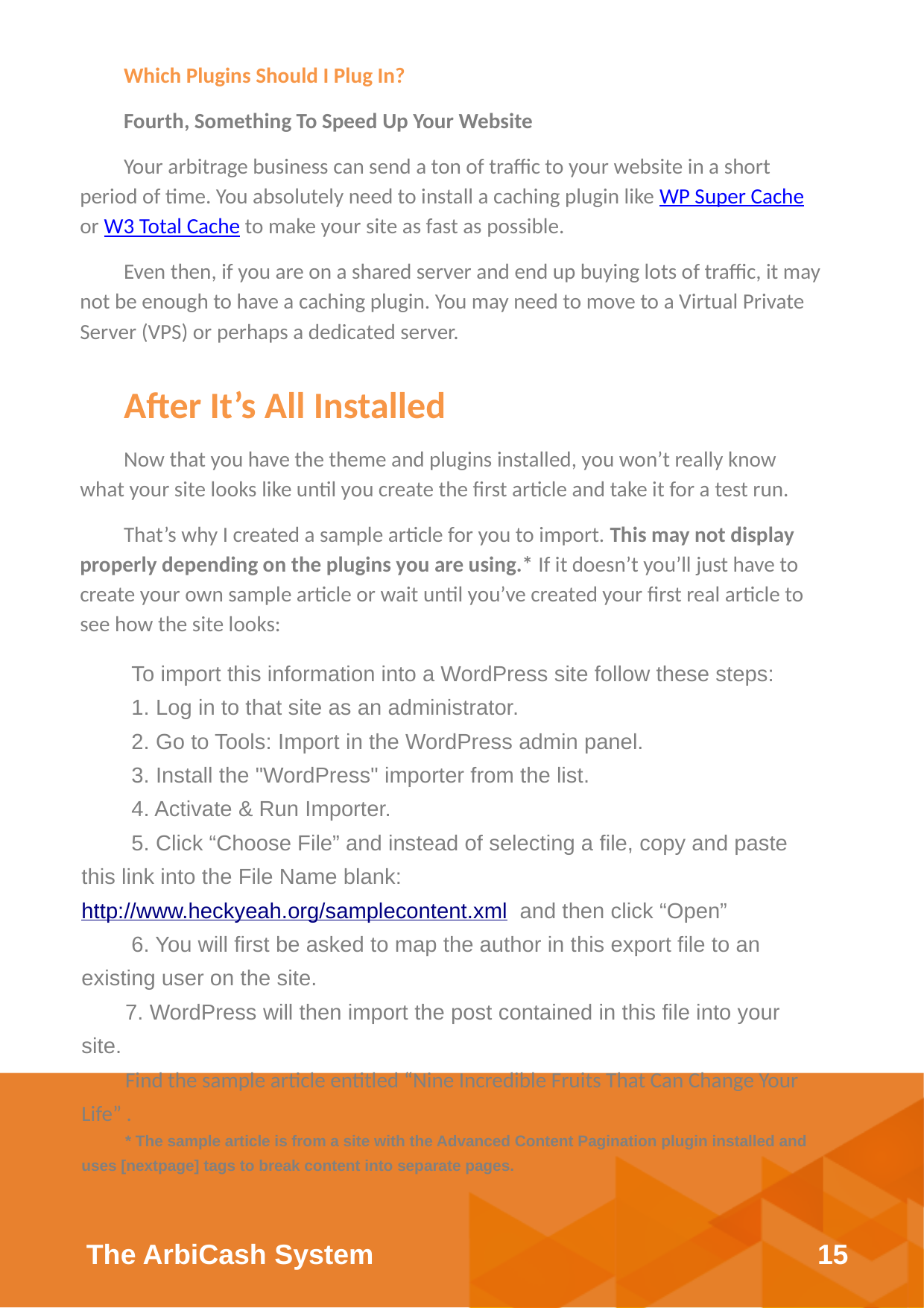

Which Plugins Should I Plug In?
Fourth, Something To Speed Up Your Website
Your arbitrage business can send a ton of traffic to your website in a short period of time. You absolutely need to install a caching plugin like WP Super Cache or W3 Total Cache to make your site as fast as possible.
Even then, if you are on a shared server and end up buying lots of traffic, it may not be enough to have a caching plugin. You may need to move to a Virtual Private Server (VPS) or perhaps a dedicated server.

After It’s All Installed
Now that you have the theme and plugins installed, you won’t really know what your site looks like until you create the first article and take it for a test run.
That’s why I created a sample article for you to import. This may not display properly depending on the plugins you are using.* If it doesn’t you’ll just have to create your own sample article or wait until you’ve created your first real article to see how the site looks:
 To import this information into a WordPress site follow these steps:
 1. Log in to that site as an administrator.
 2. Go to Tools: Import in the WordPress admin panel.
 3. Install the "WordPress" importer from the list.
 4. Activate & Run Importer.
 5. Click “Choose File” and instead of selecting a file, copy and paste this link into the File Name blank: http://www.heckyeah.org/samplecontent.xml  and then click “Open”
 6. You will first be asked to map the author in this export file to an existing user on the site.
7. WordPress will then import the post contained in this file into your site.
Find the sample article entitled “Nine Incredible Fruits That Can Change Your Life” .
* The sample article is from a site with the Advanced Content Pagination plugin installed and uses [nextpage] tags to break content into separate pages.